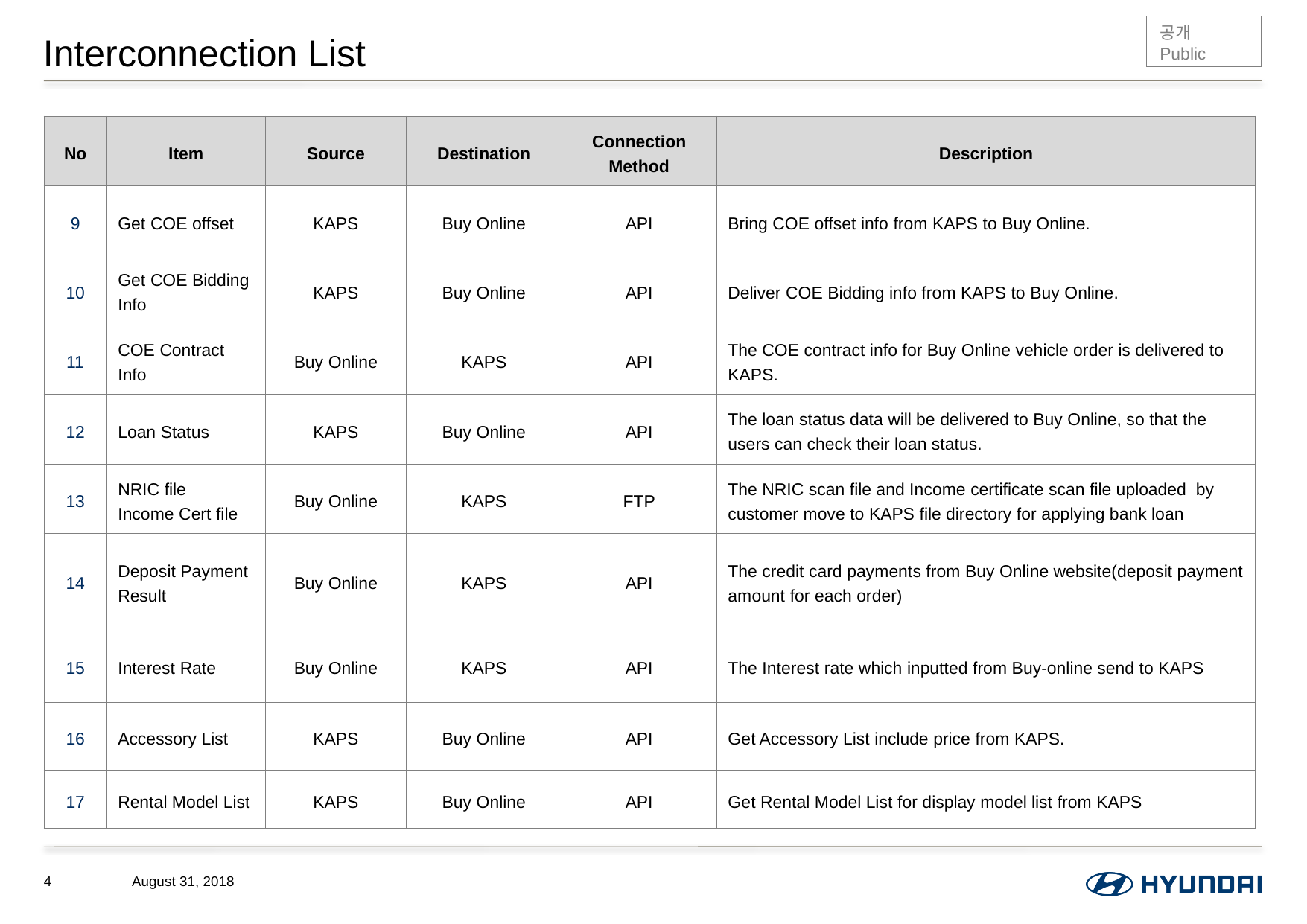

# Interconnection List
| No | Item | Source | Destination | Connection Method | Description |
| --- | --- | --- | --- | --- | --- |
| 9 | Get COE offset | KAPS | Buy Online | API | Bring COE offset info from KAPS to Buy Online. |
| 10 | Get COE Bidding Info | KAPS | Buy Online | API | Deliver COE Bidding info from KAPS to Buy Online. |
| 11 | COE Contract Info | Buy Online | KAPS | API | The COE contract info for Buy Online vehicle order is delivered to KAPS. |
| 12 | Loan Status | KAPS | Buy Online | API | The loan status data will be delivered to Buy Online, so that the users can check their loan status. |
| 13 | NRIC file Income Cert file | Buy Online | KAPS | FTP | The NRIC scan file and Income certificate scan file uploaded by customer move to KAPS file directory for applying bank loan |
| 14 | Deposit Payment Result | Buy Online | KAPS | API | The credit card payments from Buy Online website(deposit payment amount for each order) |
| 15 | Interest Rate | Buy Online | KAPS | API | The Interest rate which inputted from Buy-online send to KAPS |
| 16 | Accessory List | KAPS | Buy Online | API | Get Accessory List include price from KAPS. |
| 17 | Rental Model List | KAPS | Buy Online | API | Get Rental Model List for display model list from KAPS |
4
August 31, 2018